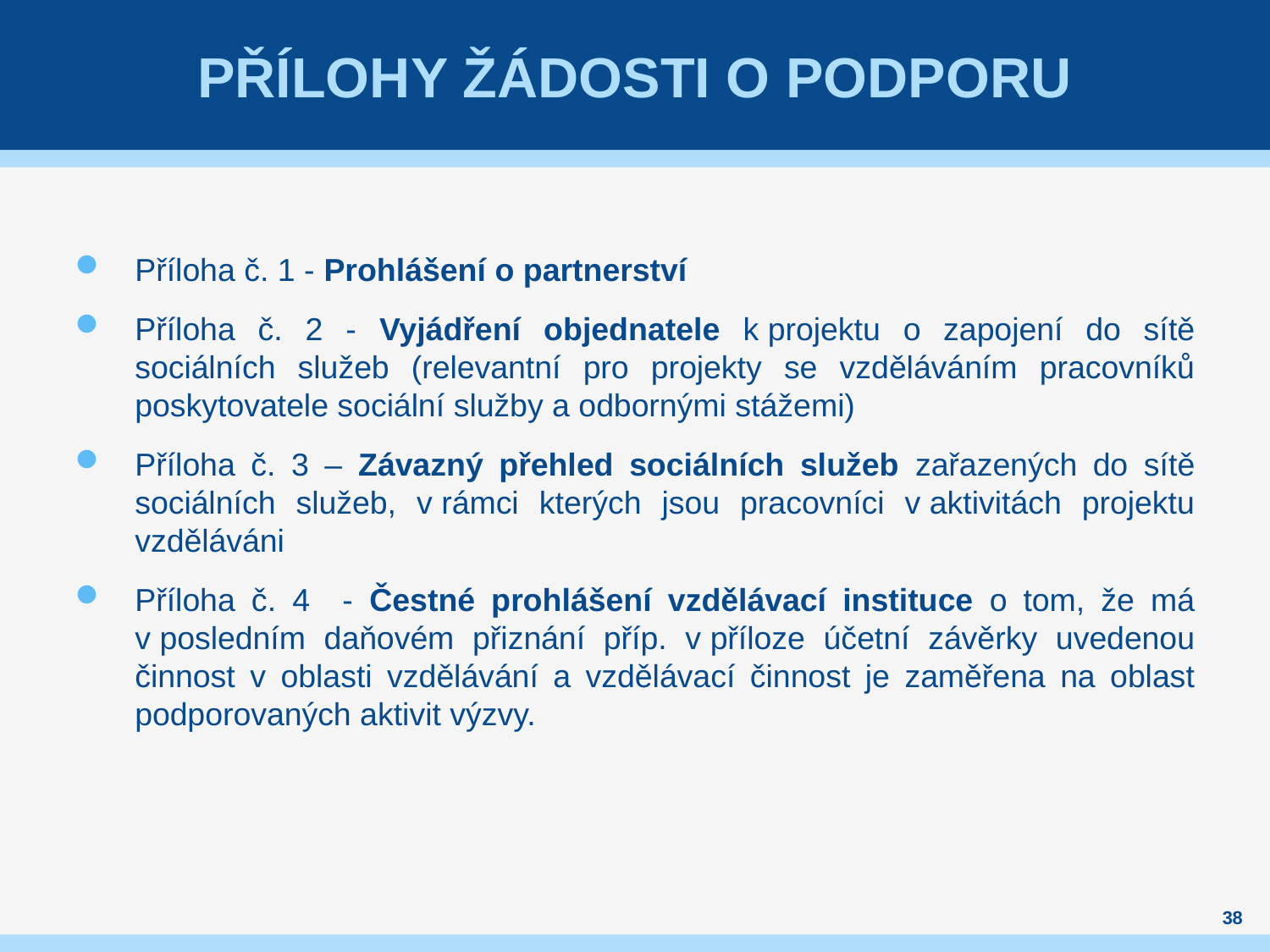

# Přílohy žádosti o podporu
Příloha č. 1 - Prohlášení o partnerství
Příloha č. 2 - Vyjádření objednatele k projektu o zapojení do sítě sociálních služeb (relevantní pro projekty se vzděláváním pracovníků poskytovatele sociální služby a odbornými stážemi)
Příloha č. 3 – Závazný přehled sociálních služeb zařazených do sítě sociálních služeb, v rámci kterých jsou pracovníci v aktivitách projektu vzděláváni
Příloha č. 4  - Čestné prohlášení vzdělávací instituce o tom, že má v posledním daňovém přiznání příp. v příloze účetní závěrky uvedenou činnost v oblasti vzdělávání a vzdělávací činnost je zaměřena na oblast podporovaných aktivit výzvy.

38